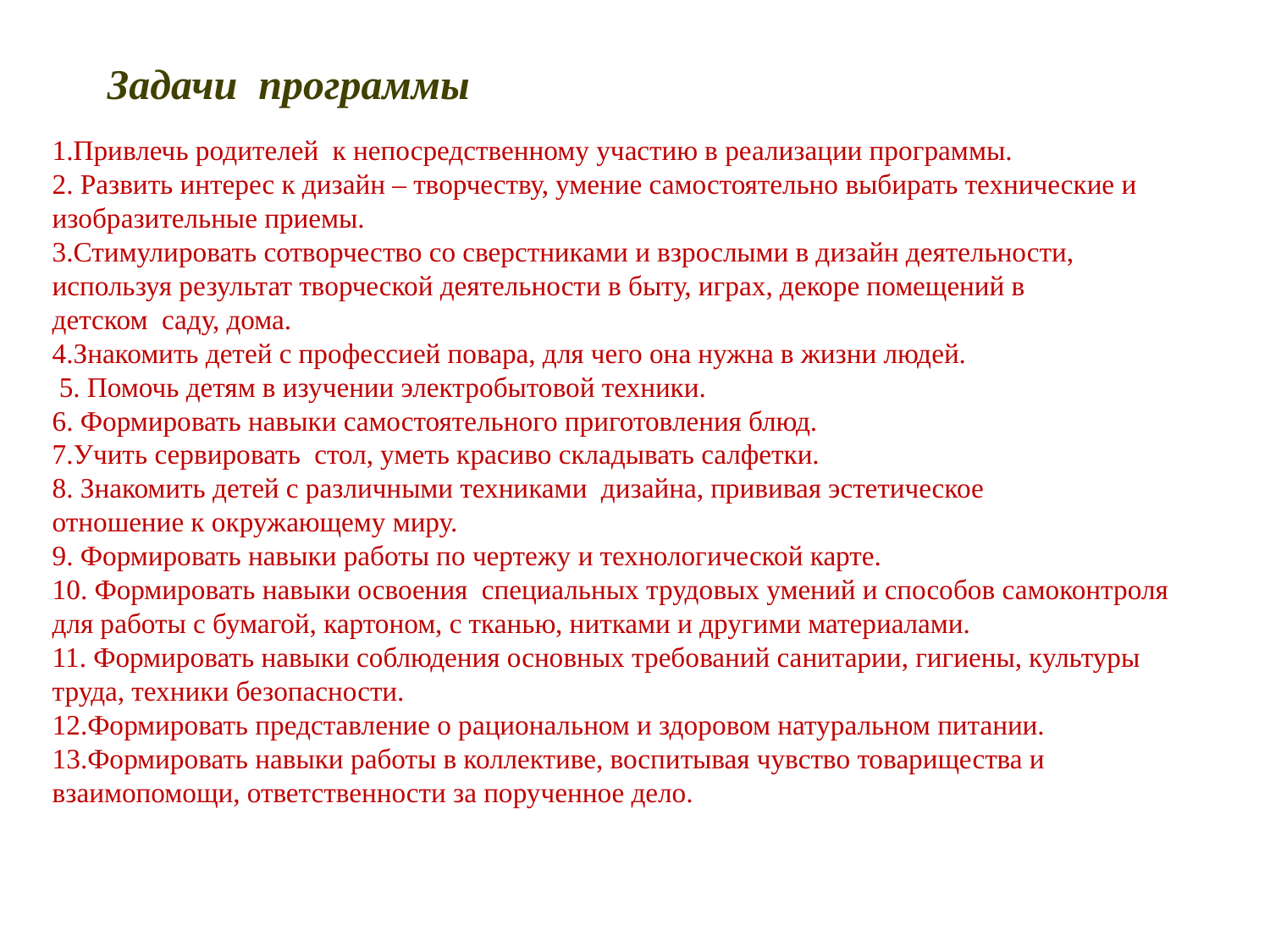

Задачи  программы

1.Привлечь родителей  к непосредственному участию в реализации программы.
2. Развить интерес к дизайн – творчеству, умение самостоятельно выбирать технические и
изобразительные приемы.
3.Стимулировать сотворчество со сверстниками и взрослыми в дизайн деятельности,
используя результат творческой деятельности в быту, играх, декоре помещений в
детском  саду, дома.
4.Знакомить детей с профессией повара, для чего она нужна в жизни людей.
 5. Помочь детям в изучении электробытовой техники.
6. Формировать навыки самостоятельного приготовления блюд.
7.Учить сервировать  стол, уметь красиво складывать салфетки.
8. Знакомить детей с различными техниками  дизайна, прививая эстетическое
отношение к окружающему миру.
9. Формировать навыки работы по чертежу и технологической карте.
10. Формировать навыки освоения  специальных трудовых умений и способов самоконтроля для работы с бумагой, картоном, с тканью, нитками и другими материалами.
11. Формировать навыки соблюдения основных требований санитарии, гигиены, культуры труда, техники безопасности.
12.Формировать представление о рациональном и здоровом натуральном питании.
13.Формировать навыки работы в коллективе, воспитывая чувство товарищества и взаимопомощи, ответственности за порученное дело.